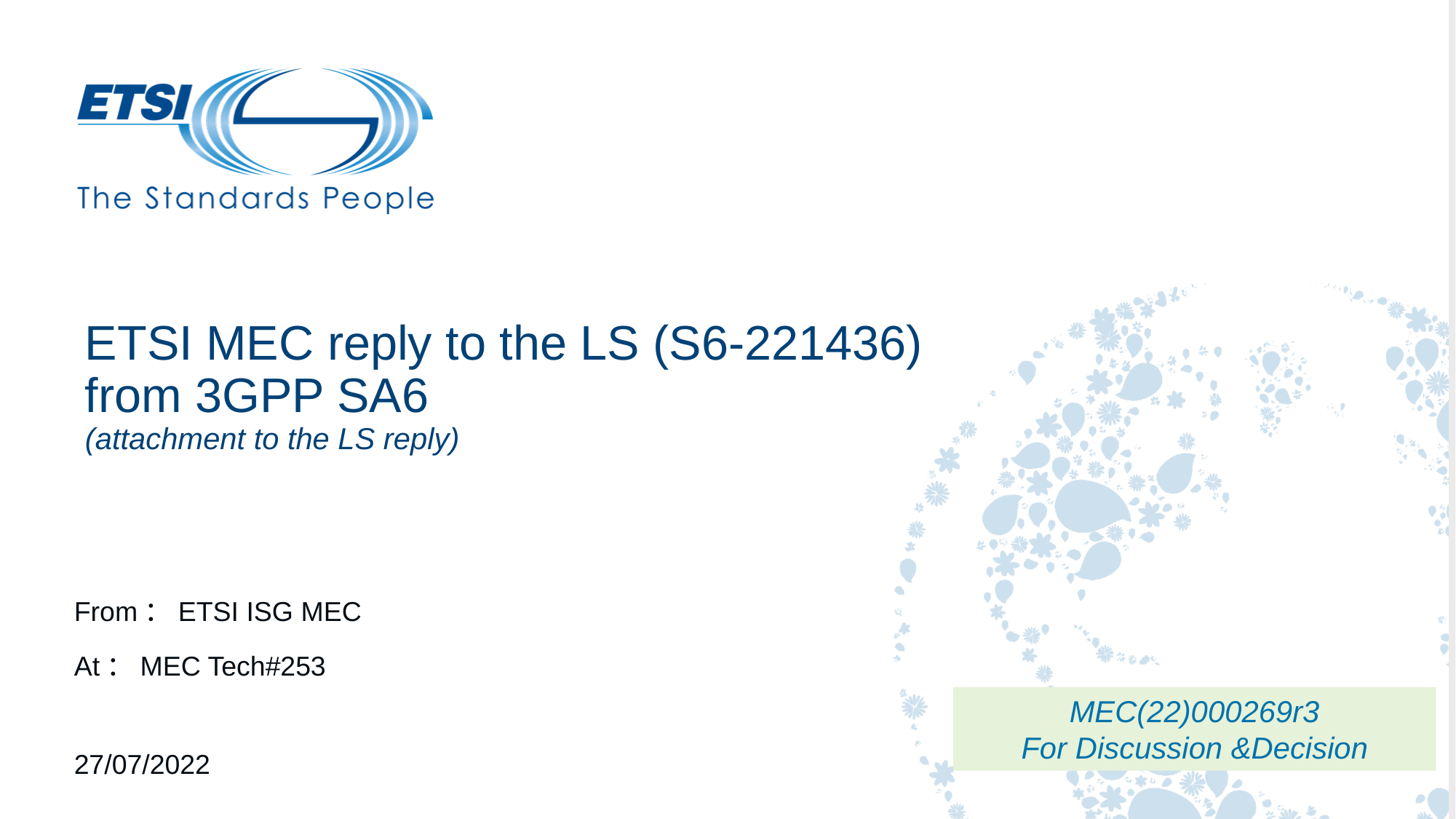

# ETSI MEC reply to the LS (S6-221436) from 3GPP SA6 (attachment to the LS reply)
From：ETSI ISG MEC
At：MEC Tech#253
MEC(22)000269r3
For Discussion &Decision
27/07/2022
1